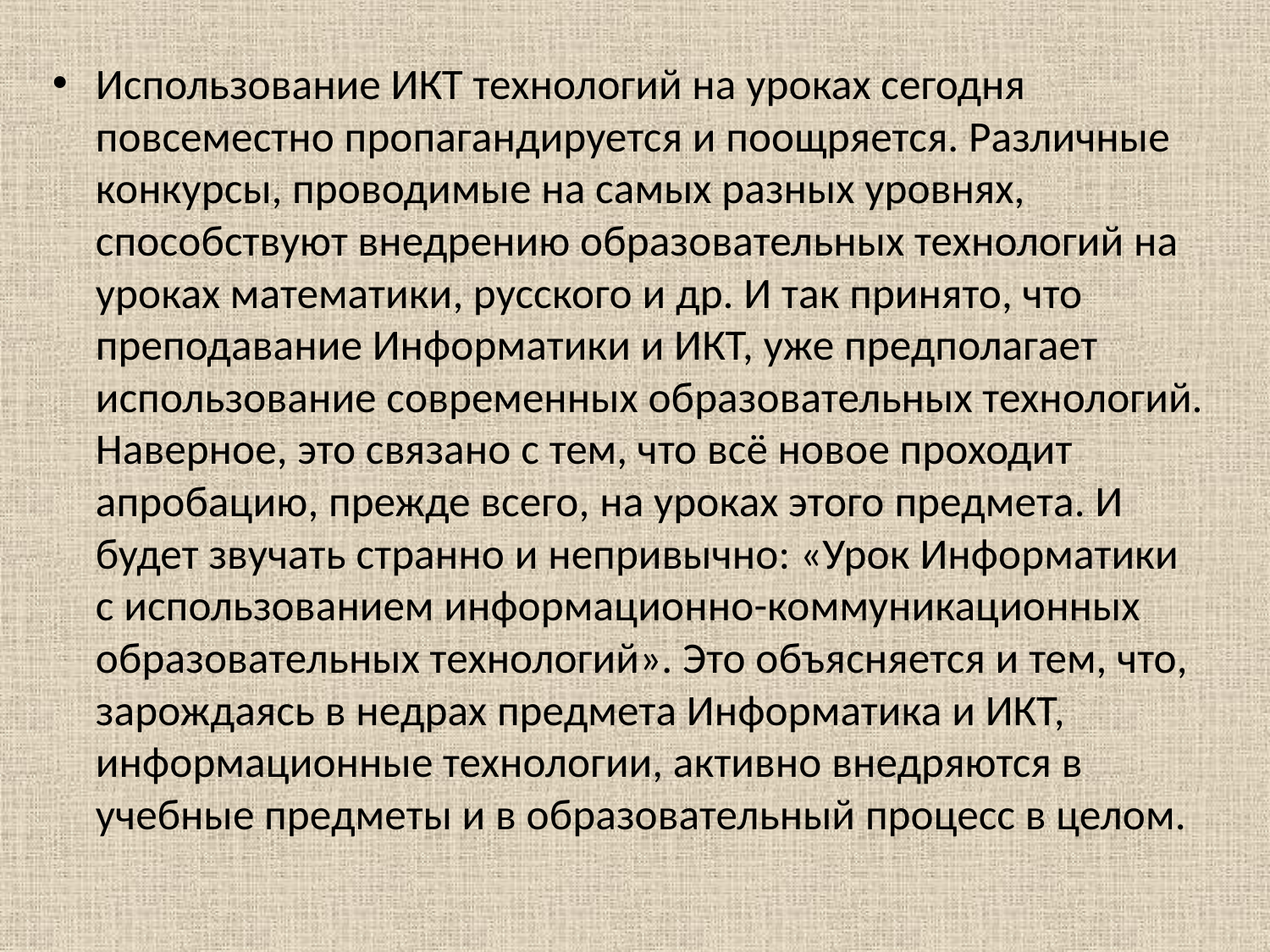

Использование ИКТ технологий на уроках сегодня повсеместно пропагандируется и поощряется. Различные конкурсы, проводимые на самых разных уровнях, способствуют внедрению образовательных технологий на уроках математики, русского и др. И так принято, что преподавание Информатики и ИКТ, уже предполагает использование современных образовательных технологий. Наверное, это связано с тем, что всё новое проходит апробацию, прежде всего, на уроках этого предмета. И будет звучать странно и непривычно: «Урок Информатики с использованием информационно-коммуникационных образовательных технологий». Это объясняется и тем, что, зарождаясь в недрах предмета Информатика и ИКТ, информационные технологии, активно внедряются в учебные предметы и в образовательный процесс в целом.